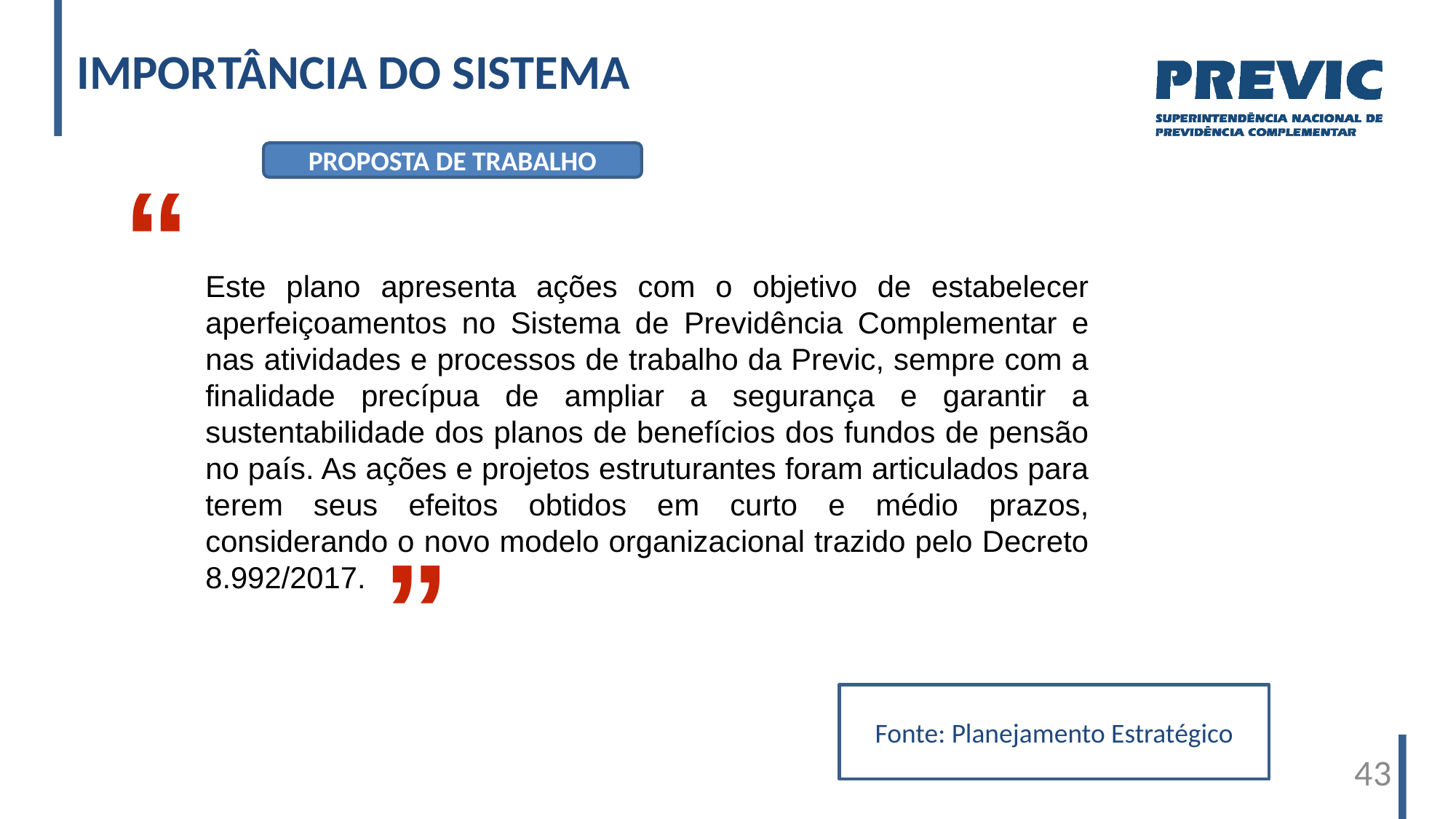

IMPORTÂNCIA DO SISTEMA

PROPOSTA DE TRABALHO

Este plano apresenta ações com o objetivo de estabelecer aperfeiçoamentos no Sistema de Previdência Complementar e nas atividades e processos de trabalho da Previc, sempre com a finalidade precípua de ampliar a segurança e garantir a sustentabilidade dos planos de benefícios dos fundos de pensão no país. As ações e projetos estruturantes foram articulados para terem seus efeitos obtidos em curto e médio prazos, considerando o novo modelo organizacional trazido pelo Decreto 8.992/2017.
“

”
Fonte: Planejamento Estratégico